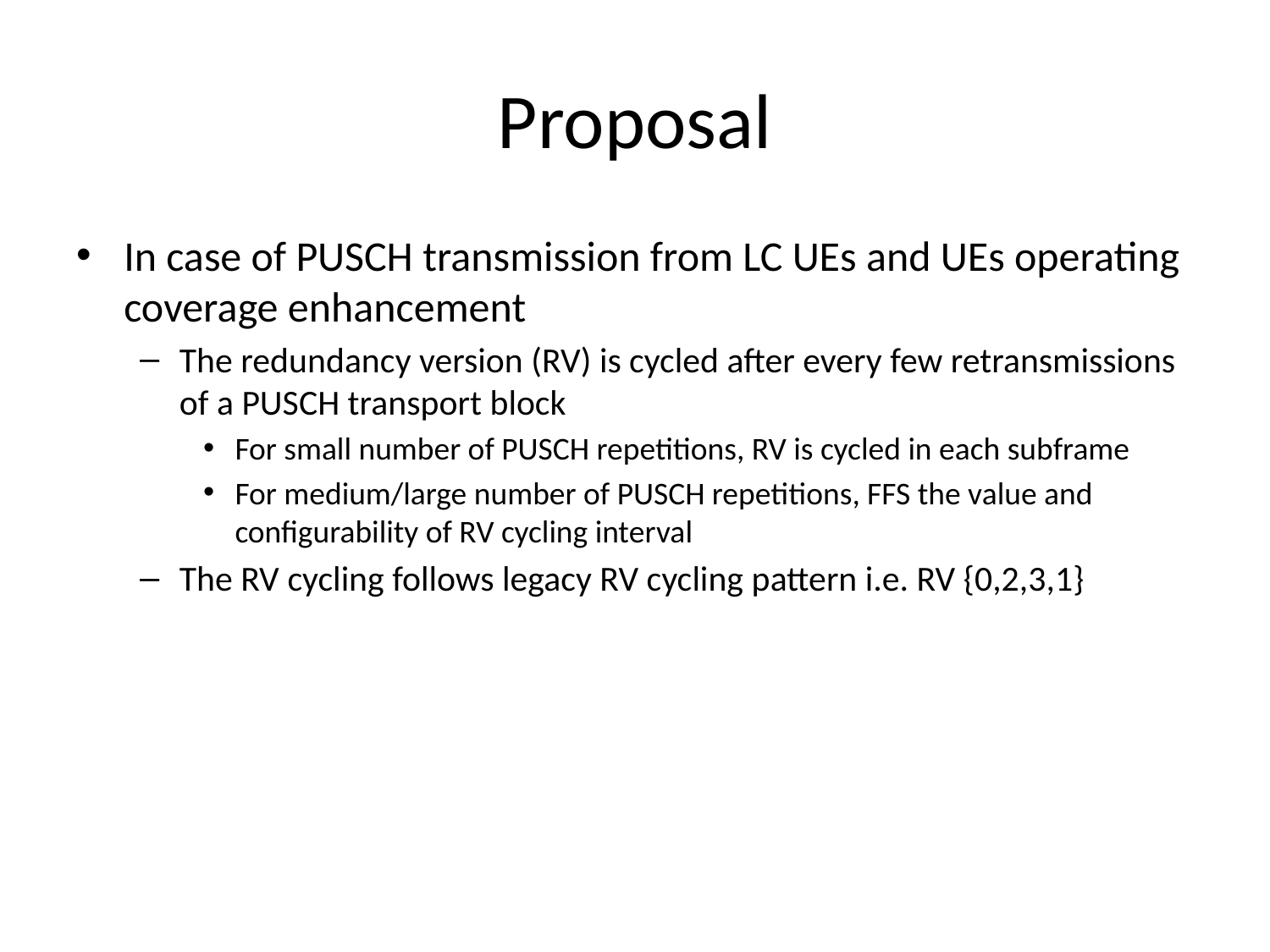

# Proposal
In case of PUSCH transmission from LC UEs and UEs operating coverage enhancement
The redundancy version (RV) is cycled after every few retransmissions of a PUSCH transport block
For small number of PUSCH repetitions, RV is cycled in each subframe
For medium/large number of PUSCH repetitions, FFS the value and configurability of RV cycling interval
The RV cycling follows legacy RV cycling pattern i.e. RV {0,2,3,1}